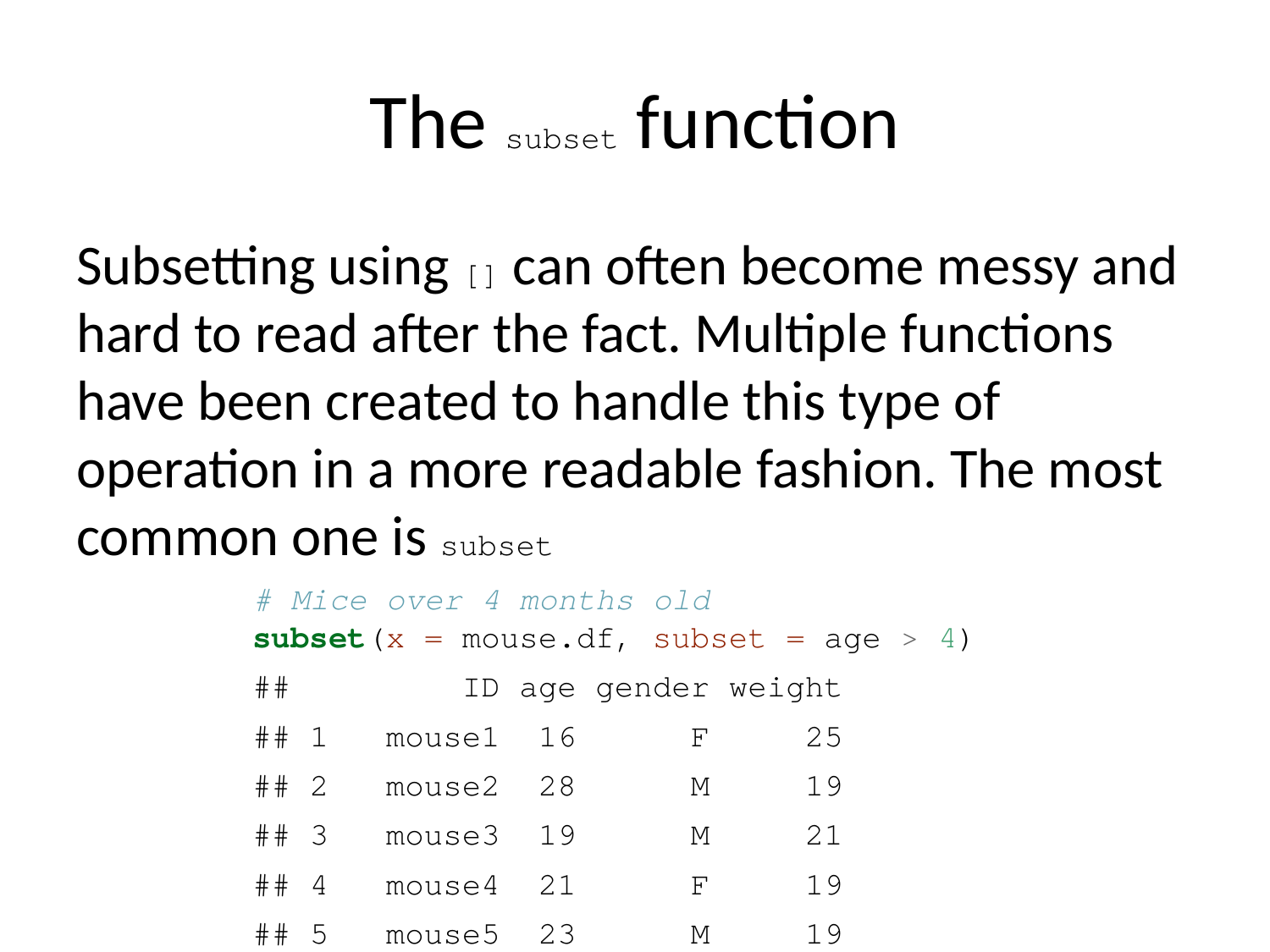

# The subset function
Subsetting using [] can often become messy and hard to read after the fact. Multiple functions have been created to handle this type of operation in a more readable fashion. The most common one is subset
# Mice over 4 months old subset(x = mouse.df, subset = age > 4)
##         ID age gender weight
## 1   mouse1  16      F     25
## 2   mouse2  28      M     19
## 3   mouse3  19      M     21
## 4   mouse4  21      F     19
## 5   mouse5  23      M     19
## 6   mouse6  20      F     27
## 7   mouse7  25      F     22
## 8   mouse8  24      M     21
## 9   mouse9  27      M     17
## 10 mouse10  22      F     22